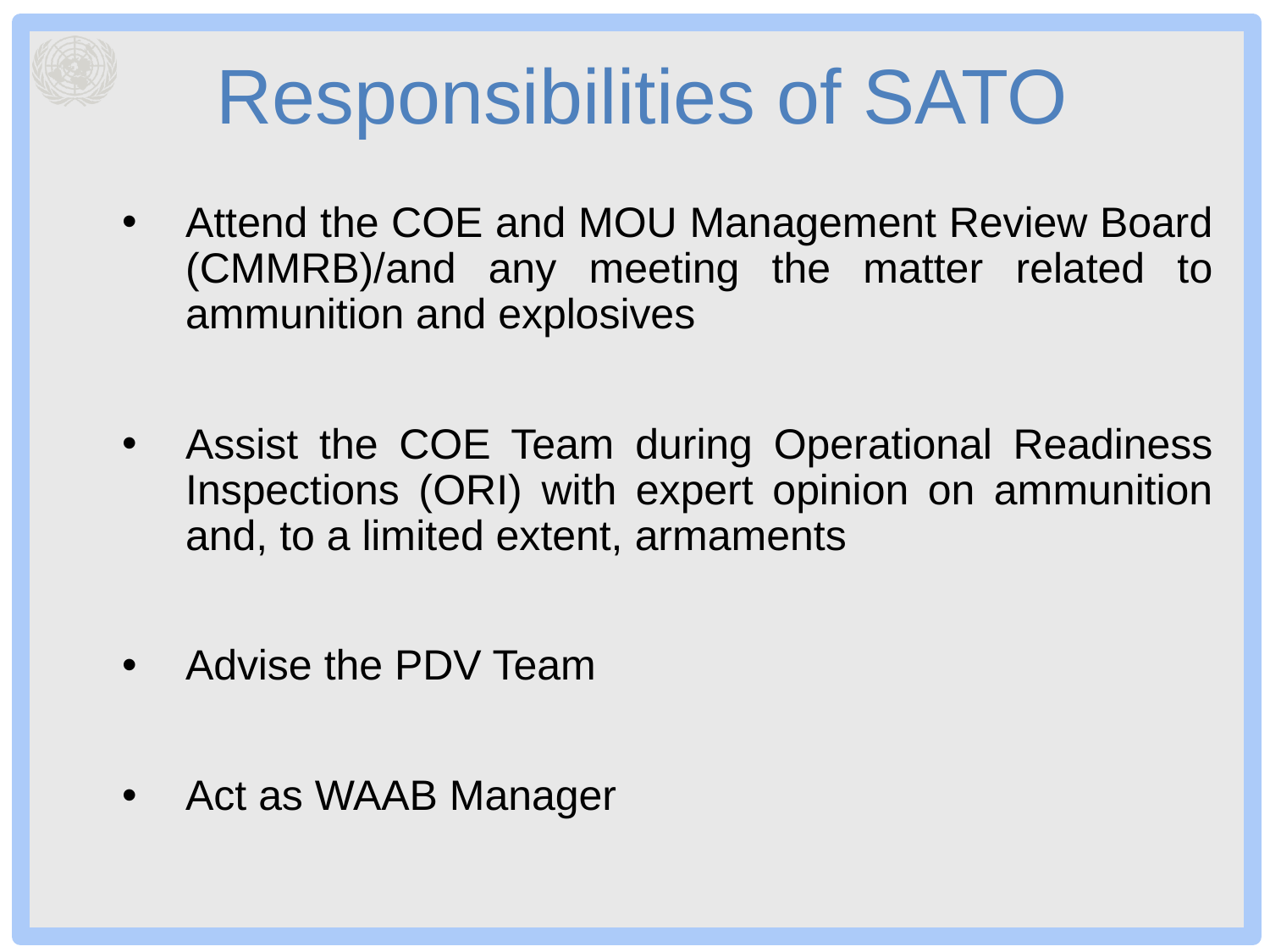

# Responsibilities of SATO
Attend the COE and MOU Management Review Board (CMMRB)/and any meeting the matter related to ammunition and explosives

Assist the COE Team during Operational Readiness Inspections (ORI) with expert opinion on ammunition and, to a limited extent, armaments

Advise the PDV Team

Act as WAAB Manager